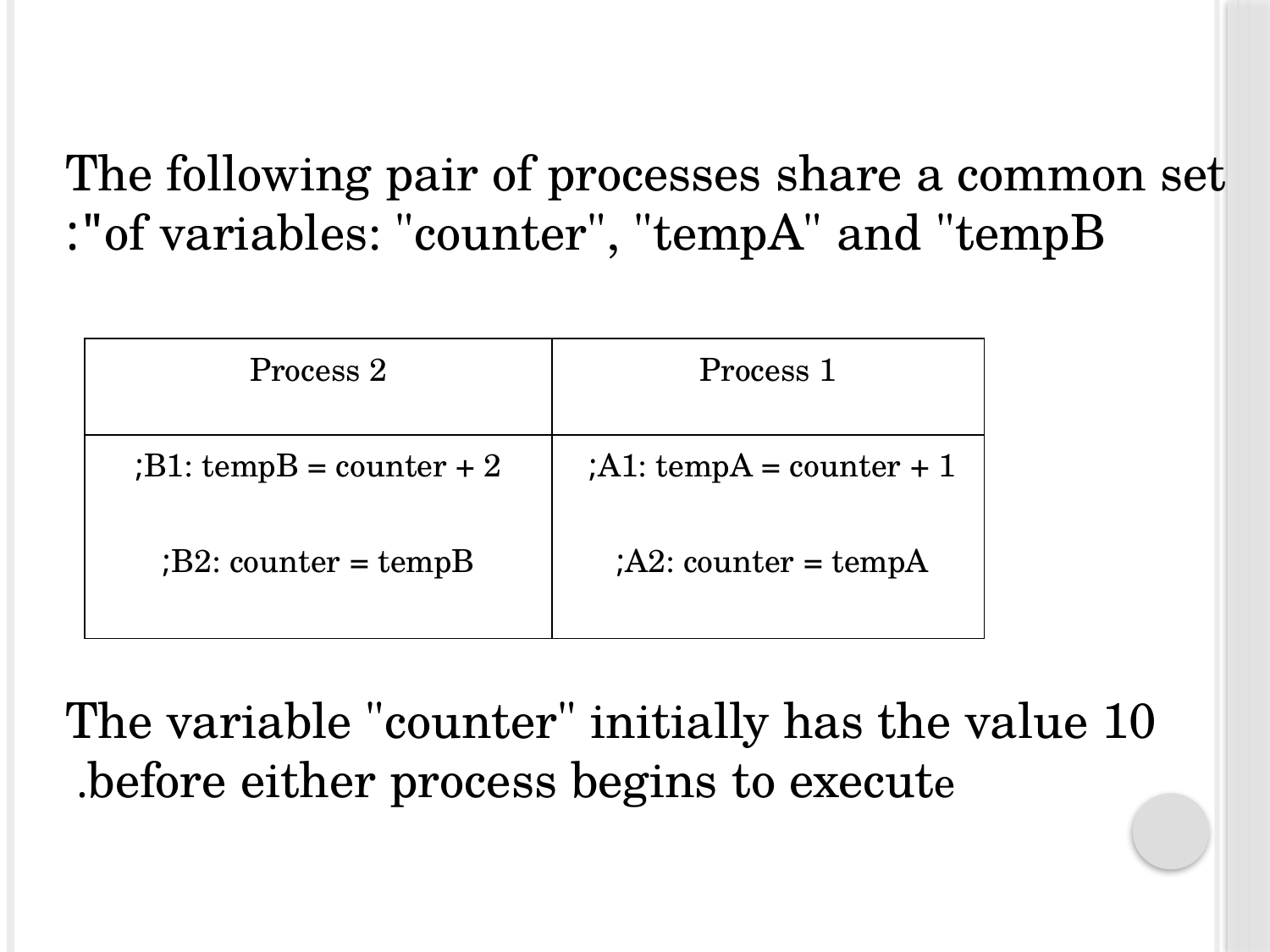

#

The following pair of processes share a common set of variables: "counter", "tempA" and "tempB":

The variable "counter" initially has the value 10 before either process begins to execute.
| Process 2 | Process 1 |
| --- | --- |
| B1: tempB = counter + 2; B2: counter = tempB; | A1: tempA = counter + 1; A2: counter = tempA; |